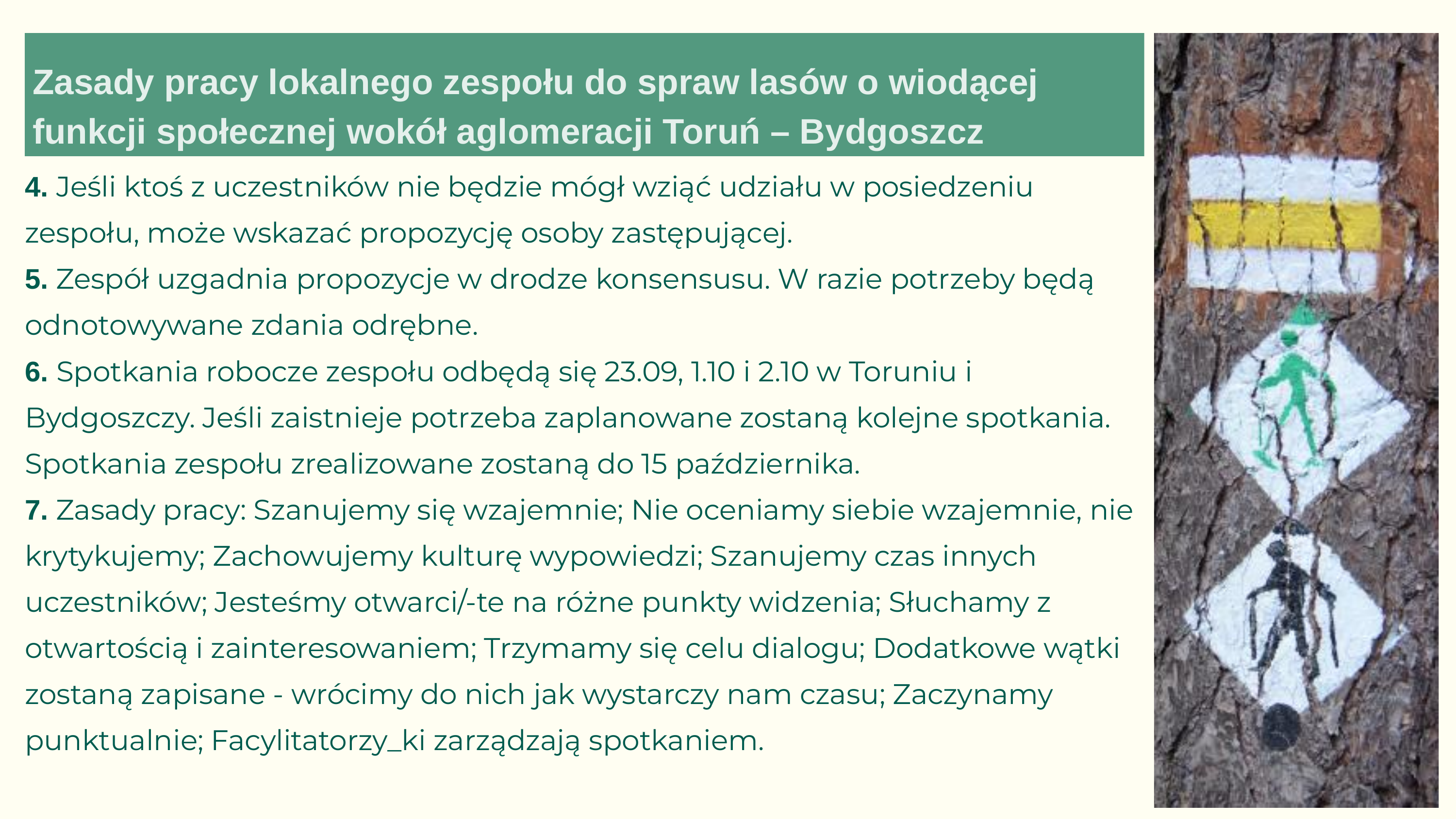

Zasady pracy lokalnego zespołu do spraw lasów o wiodącej funkcji społecznej wokół aglomeracji Toruń – Bydgoszcz

4. Jeśli ktoś z uczestników nie będzie mógł wziąć udziału w posiedzeniu zespołu, może wskazać propozycję osoby zastępującej.
5. Zespół uzgadnia propozycje w drodze konsensusu. W razie potrzeby będą odnotowywane zdania odrębne.
6. Spotkania robocze zespołu odbędą się 23.09, 1.10 i 2.10 w Toruniu i Bydgoszczy. Jeśli zaistnieje potrzeba zaplanowane zostaną kolejne spotkania. Spotkania zespołu zrealizowane zostaną do 15 października.
7. Zasady pracy: Szanujemy się wzajemnie; Nie oceniamy siebie wzajemnie, nie krytykujemy; Zachowujemy kulturę wypowiedzi; Szanujemy czas innych uczestników; Jesteśmy otwarci/-te na różne punkty widzenia; Słuchamy z otwartością i zainteresowaniem; Trzymamy się celu dialogu; Dodatkowe wątki zostaną zapisane - wrócimy do nich jak wystarczy nam czasu; Zaczynamy punktualnie; Facylitatorzy_ki zarządzają spotkaniem.